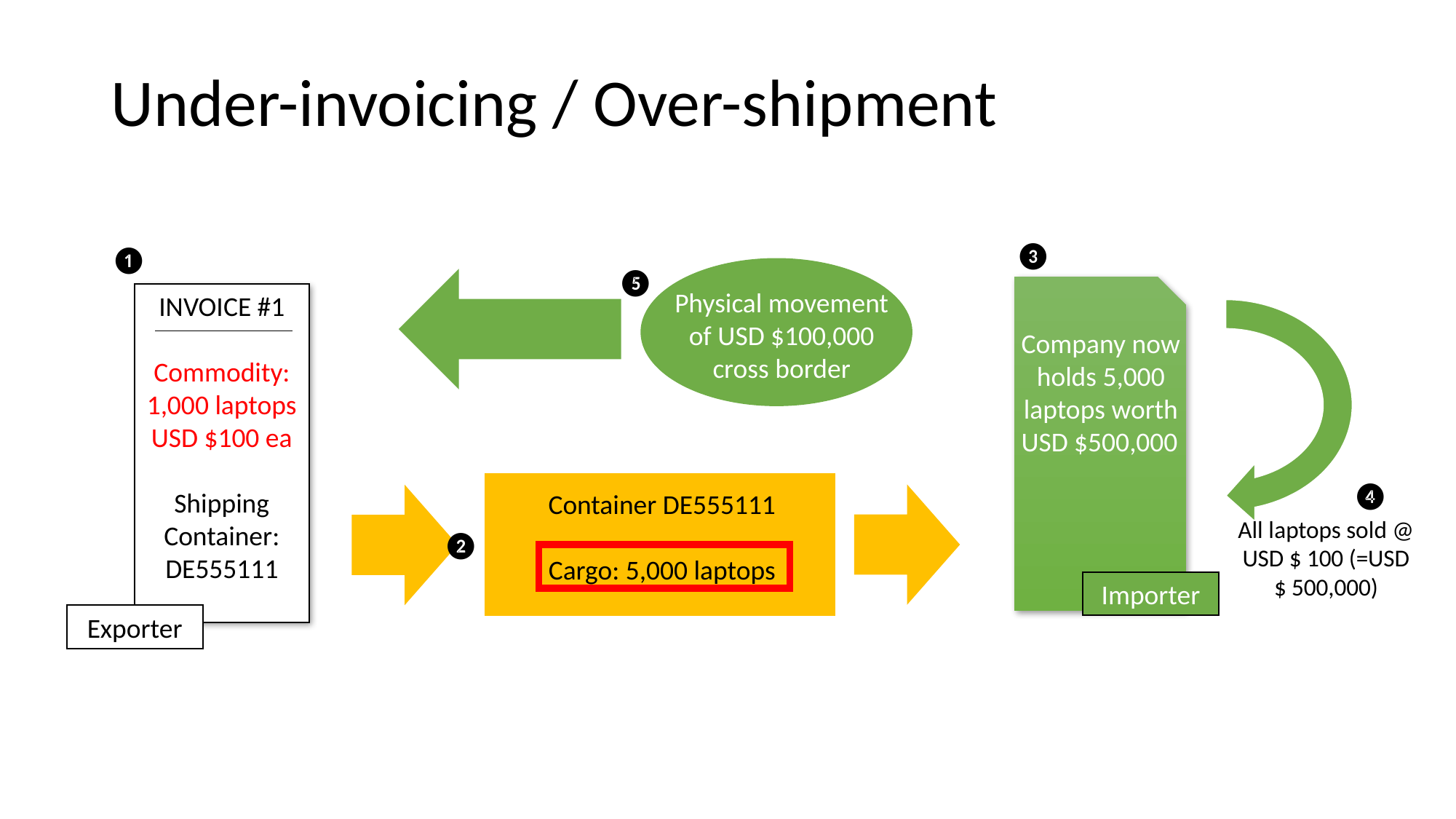

# Under-invoicing / Over-shipment
❸
❶

❺

Physical movement of USD $100,000 cross border
INVOICE #1

Commodity:
1,000 laptops USD $100 ea

Shipping Container:
DE555111

Company now holds 5,000 laptops worth
USD $500,000
❹

Container DE555111

Cargo: 5,000 laptops

All laptops sold @ USD $ 100 (=USD $ 500,000)
❷

Importer
Exporter